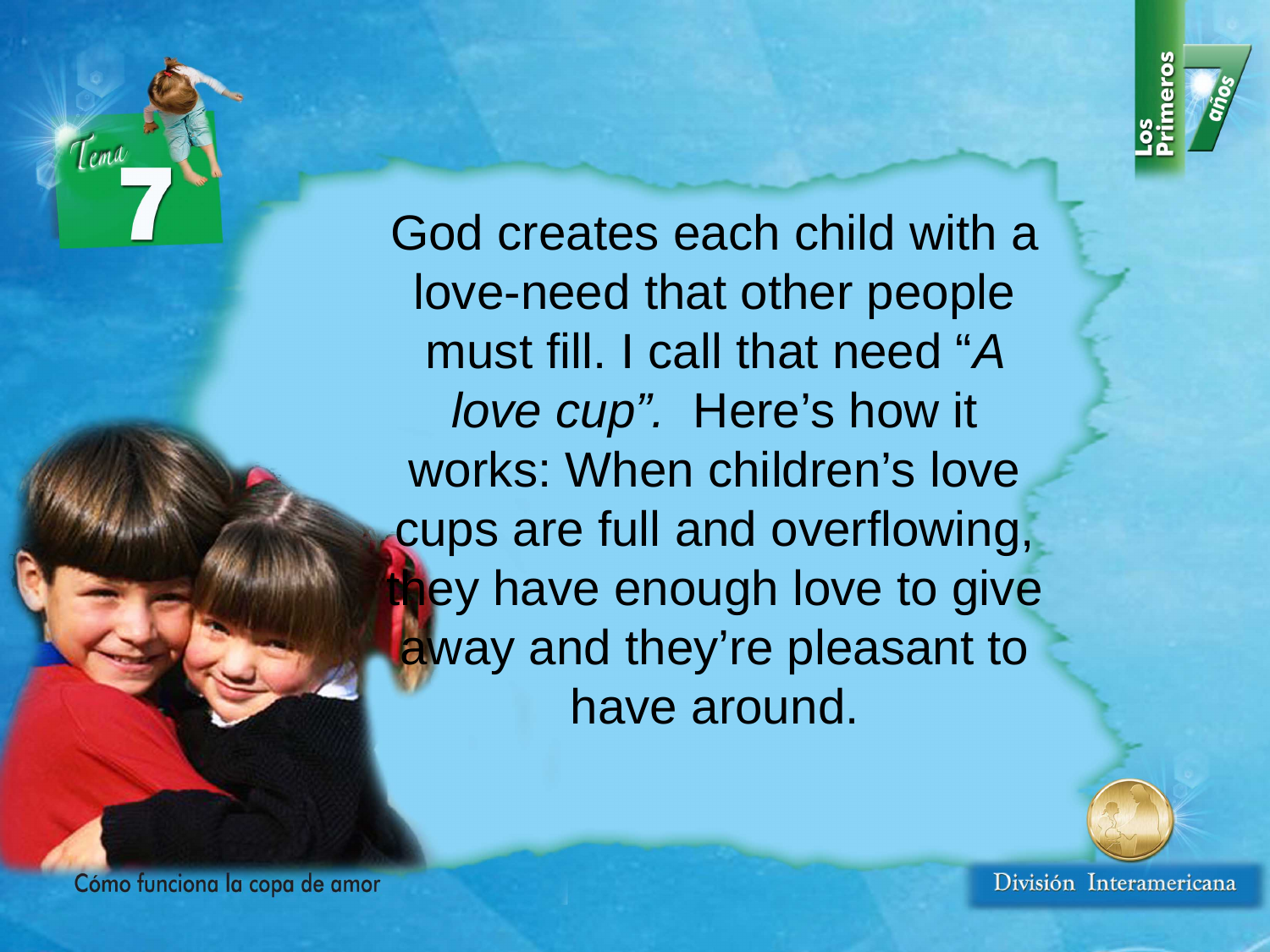

God creates each child with a love-need that other people must fill. I call that need “A love cup”.  Here’s how it works: When children’s love cups are full and overflowing, they have enough love to give away and they’re pleasant to have around.